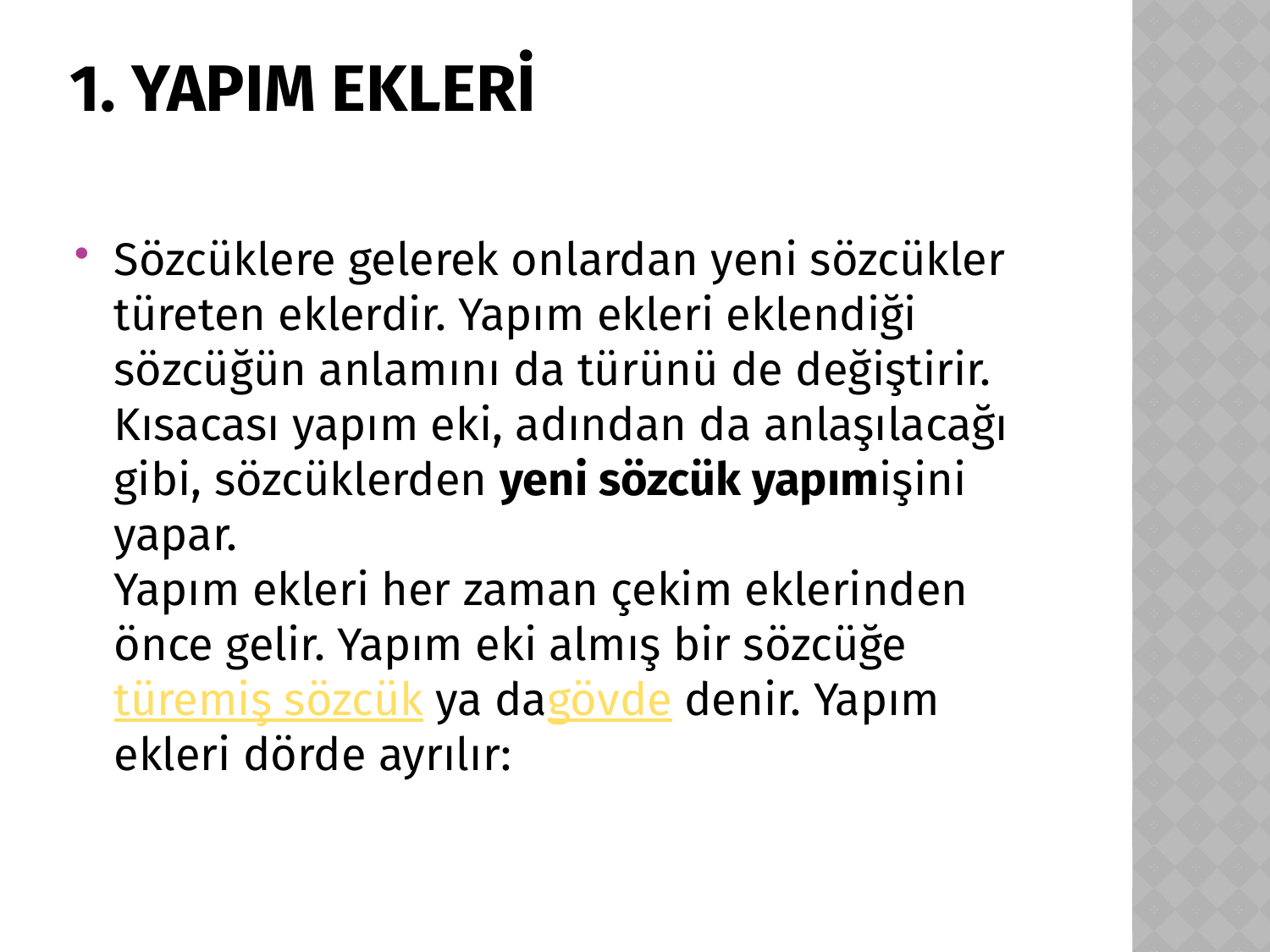

# 1. Yapım Ekleri
Sözcüklere gelerek onlardan yeni sözcükler türeten eklerdir. Yapım ekleri eklendiği sözcüğün anlamını da türünü de değiştirir. Kısacası yapım eki, adından da anlaşılacağı gibi, sözcüklerden yeni sözcük yapımişini yapar.
Yapım ekleri her zaman çekim eklerinden önce gelir. Yapım eki almış bir sözcüğe türemiş sözcük ya dagövde denir. Yapım ekleri dörde ayrılır: